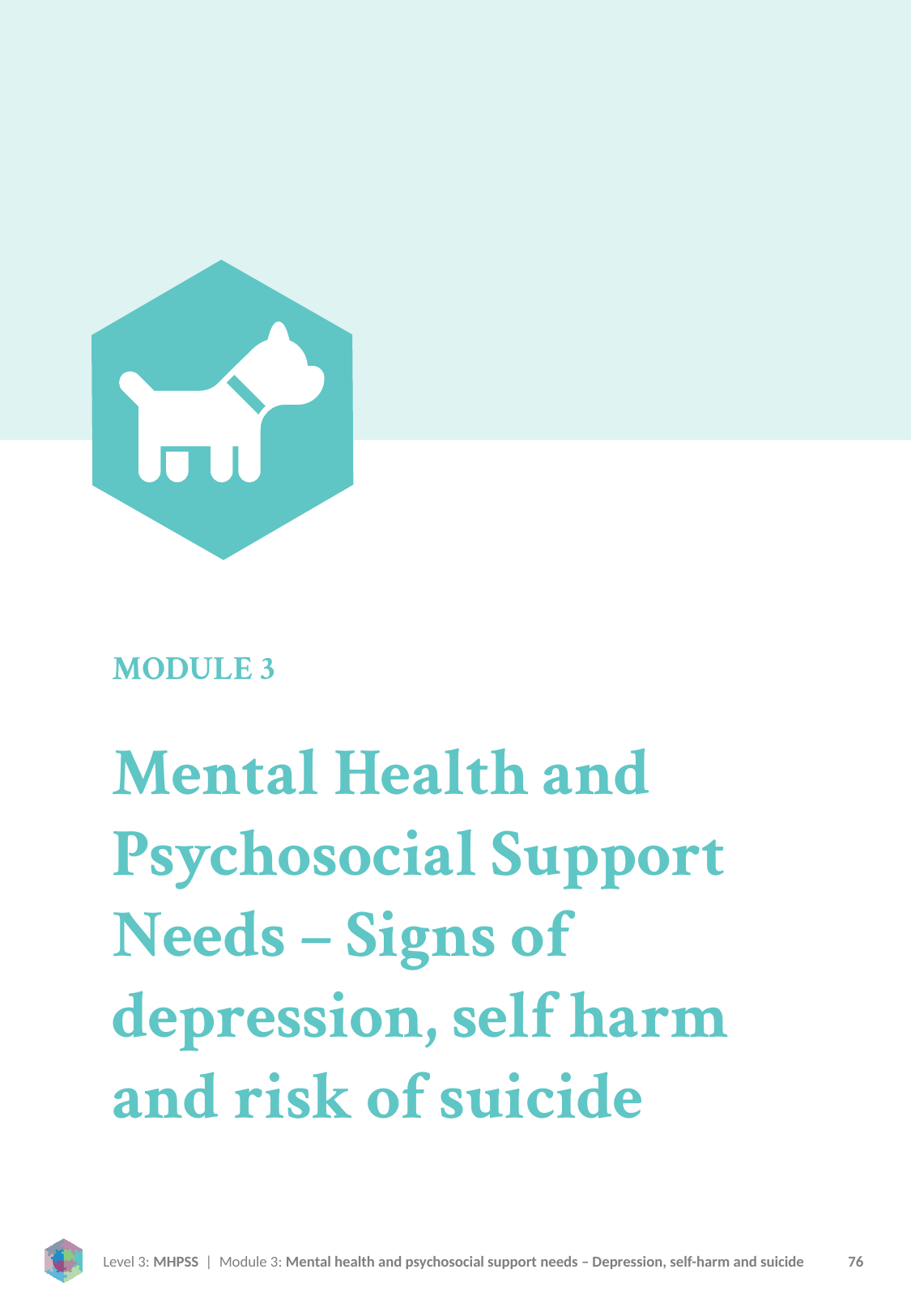

MODULE 3

Mental Health and Psychosocial Support Needs – Signs of depression, self harm and risk of suicide